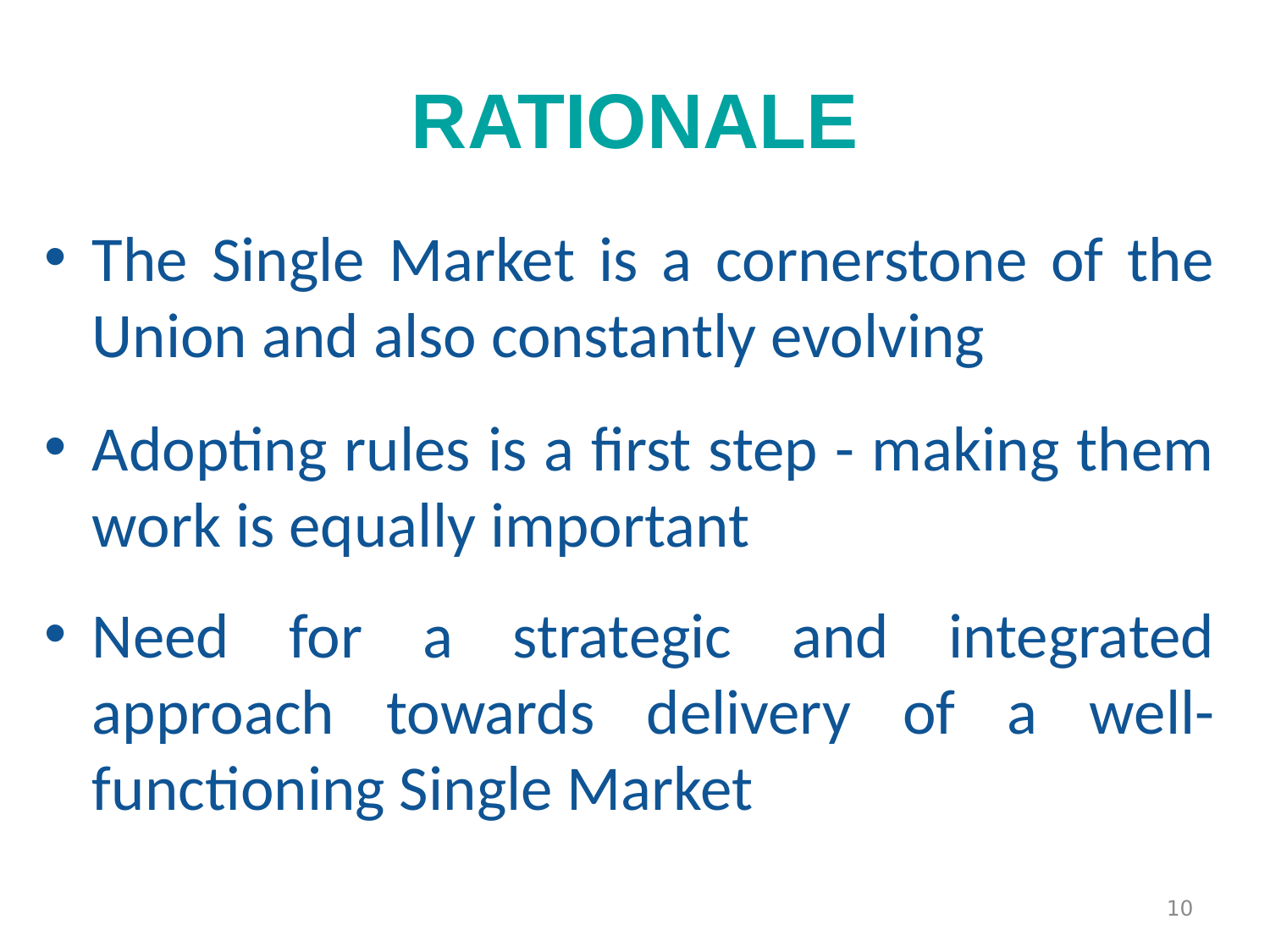

# RATIONALE
The Single Market is a cornerstone of the Union and also constantly evolving

Adopting rules is a first step - making them work is equally important

Need for a strategic and integrated approach towards delivery of a well-functioning Single Market

10